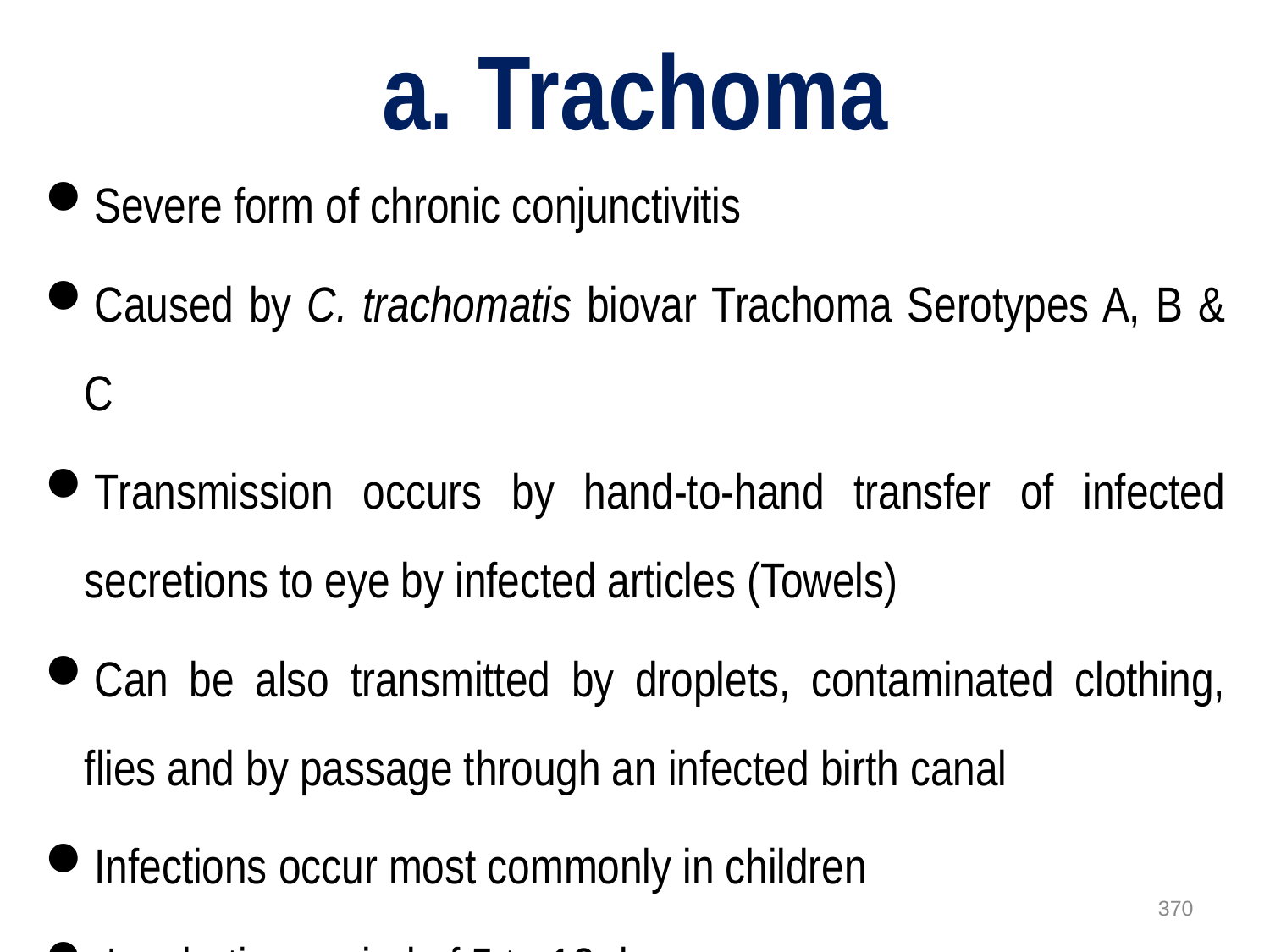

# a. Trachoma
Severe form of chronic conjunctivitis
Caused by C. trachomatis biovar Trachoma Serotypes A, B & C
Transmission occurs by hand-to-hand transfer of infected secretions to eye by infected articles (Towels)
Can be also transmitted by droplets, contaminated clothing, flies and by passage through an infected birth canal
Infections occur most commonly in children
 Incubation period of 5 to 12 days

370